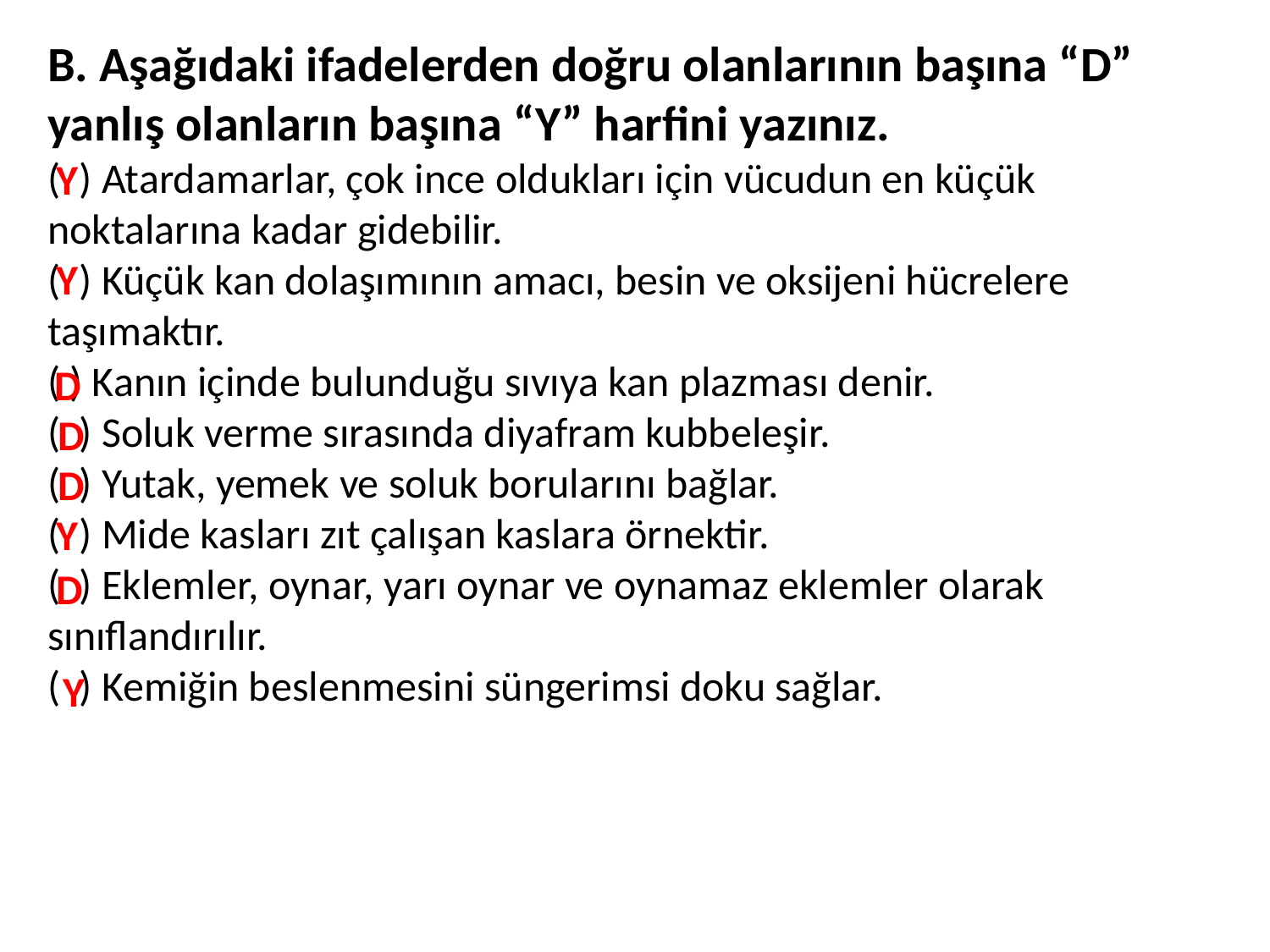

B. Aşağıdaki ifadelerden doğru olanlarının başına “D” yanlış olanların başına “Y” harfini yazınız.
(  ) Atardamarlar, çok ince oldukları için vücudun en küçük noktalarına kadar gidebilir.
(  ) Küçük kan dolaşımının amacı, besin ve oksijeni hücrelere taşımaktır.
( ) Kanın içinde bulunduğu sıvıya kan plazması denir.
(  ) Soluk verme sırasında diyafram kubbeleşir.
(  ) Yutak, yemek ve soluk borularını bağlar.
(  ) Mide kasları zıt çalışan kaslara örnektir.
(  ) Eklemler, oynar, yarı oynar ve oynamaz eklemler olarak sınıflandırılır.
(  ) Kemiğin beslenmesini süngerimsi doku sağlar.
Y
Y
D
D
D
Y
D
Y